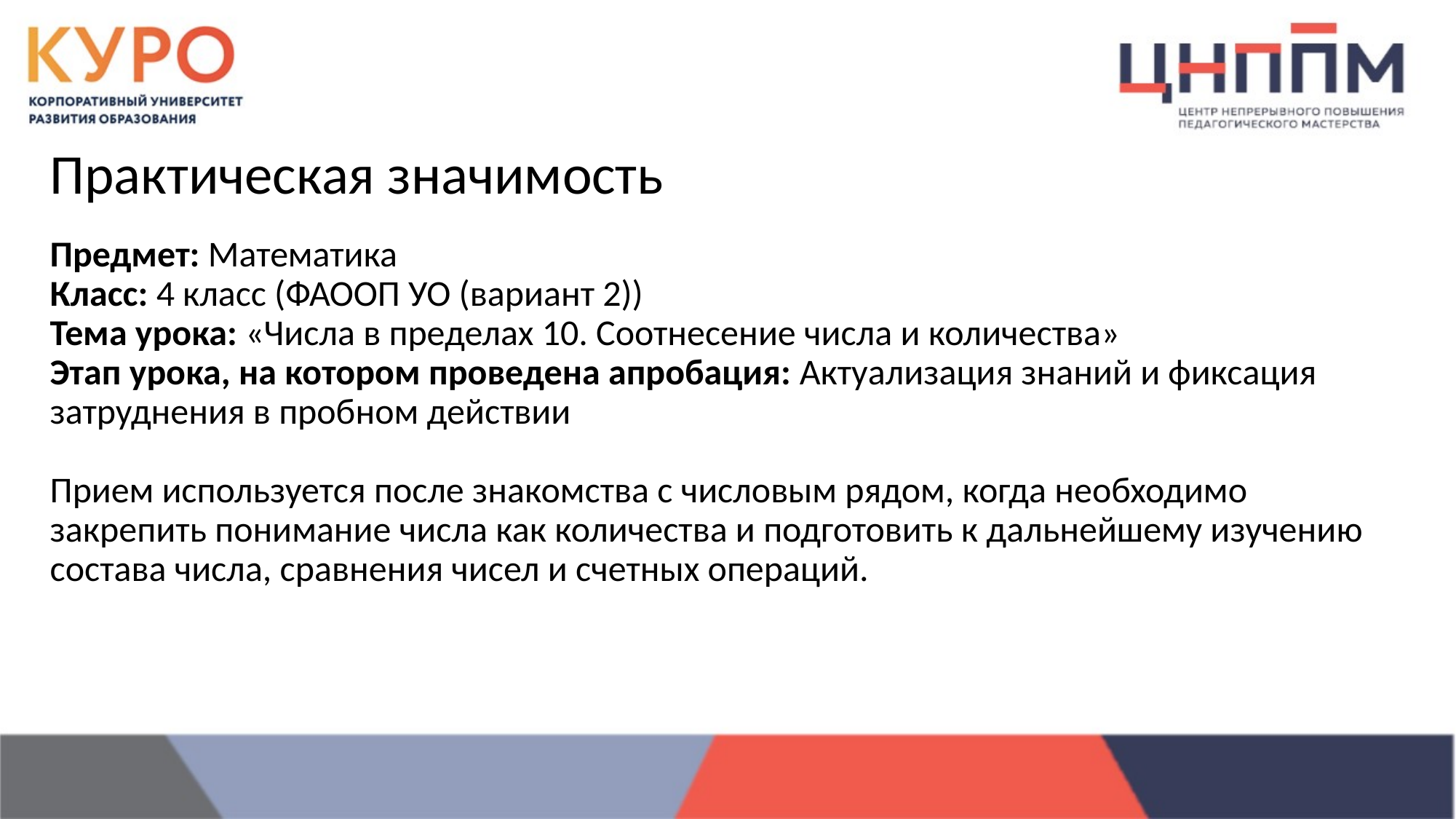

Практическая значимость
Предмет: Математика
Класс: 4 класс (ФАООП УО (вариант 2))
Тема урока: «Числа в пределах 10. Соотнесение числа и количества»
Этап урока, на котором проведена апробация: Актуализация знаний и фиксация затруднения в пробном действии
Прием используется после знакомства с числовым рядом, когда необходимо закрепить понимание числа как количества и подготовить к дальнейшему изучению состава числа, сравнения чисел и счетных операций.